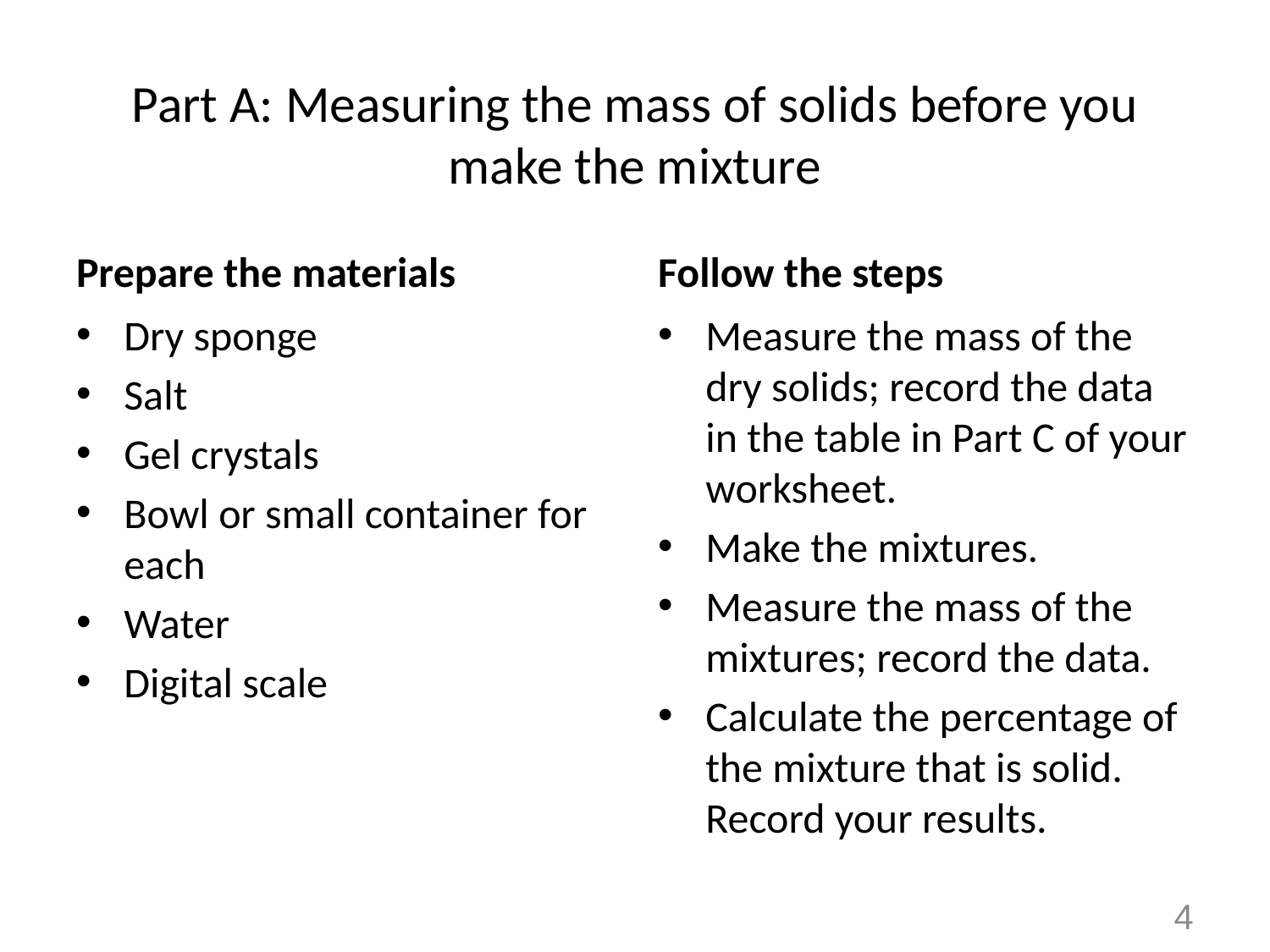

# Part A: Measuring the mass of solids before you make the mixture
Prepare the materials
Follow the steps
Dry sponge
Salt
Gel crystals
Bowl or small container for each
Water
Digital scale
Measure the mass of the dry solids; record the data in the table in Part C of your worksheet.
Make the mixtures.
Measure the mass of the mixtures; record the data.
Calculate the percentage of the mixture that is solid. Record your results.
4